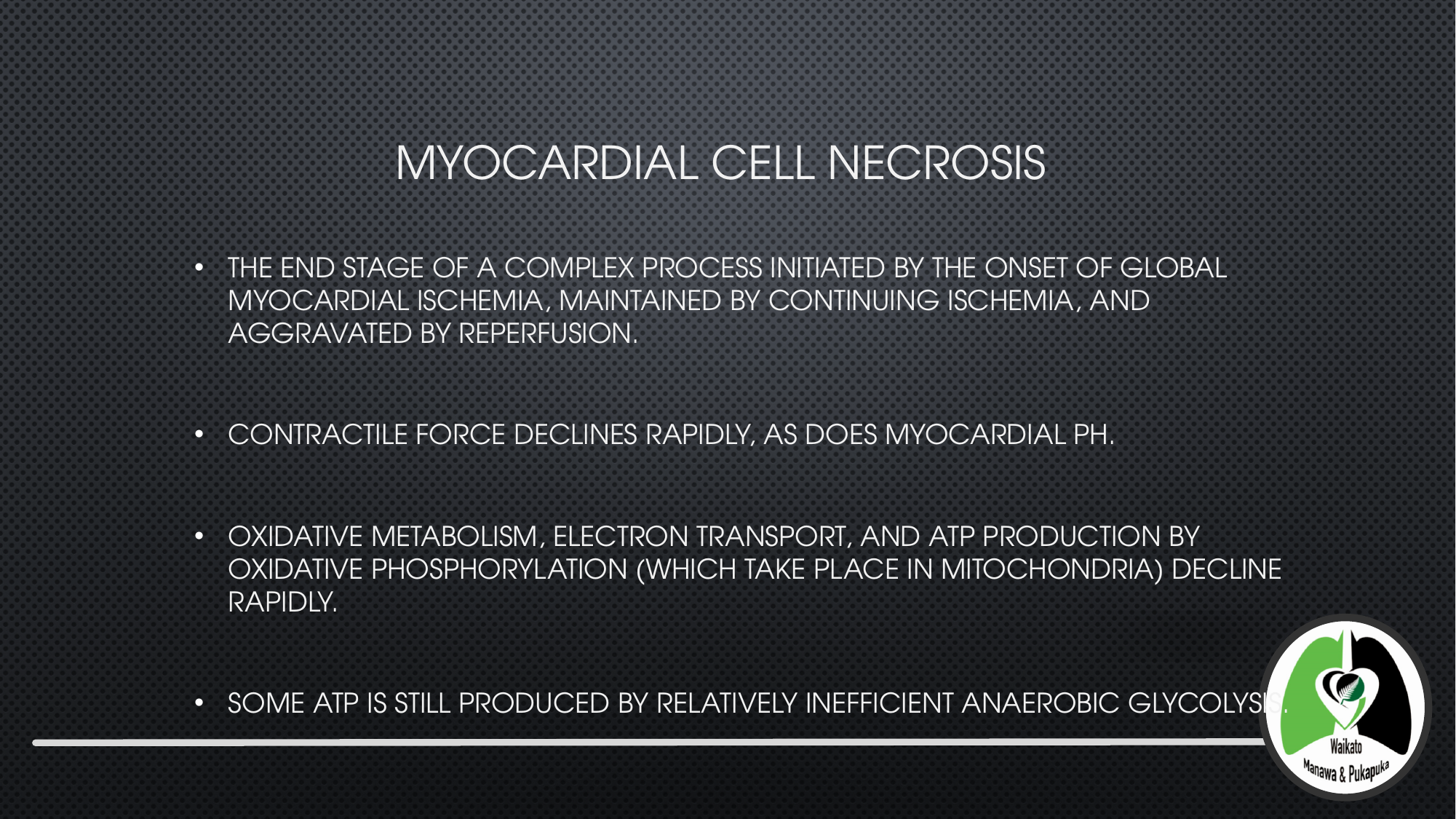

# Myocardial Cell Necrosis
the end stage of a complex process initiated by the onset of global myocardial ischemia, maintained by continuing ischemia, and aggravated by reperfusion.

contractile force declines rapidly, as does myocardial pH.

Oxidative metabolism, electron transport, and ATP production by oxidative phosphorylation (which take place in mitochondria) decline rapidly.

Some ATP is still produced by relatively inefficient anaerobic glycolysis.